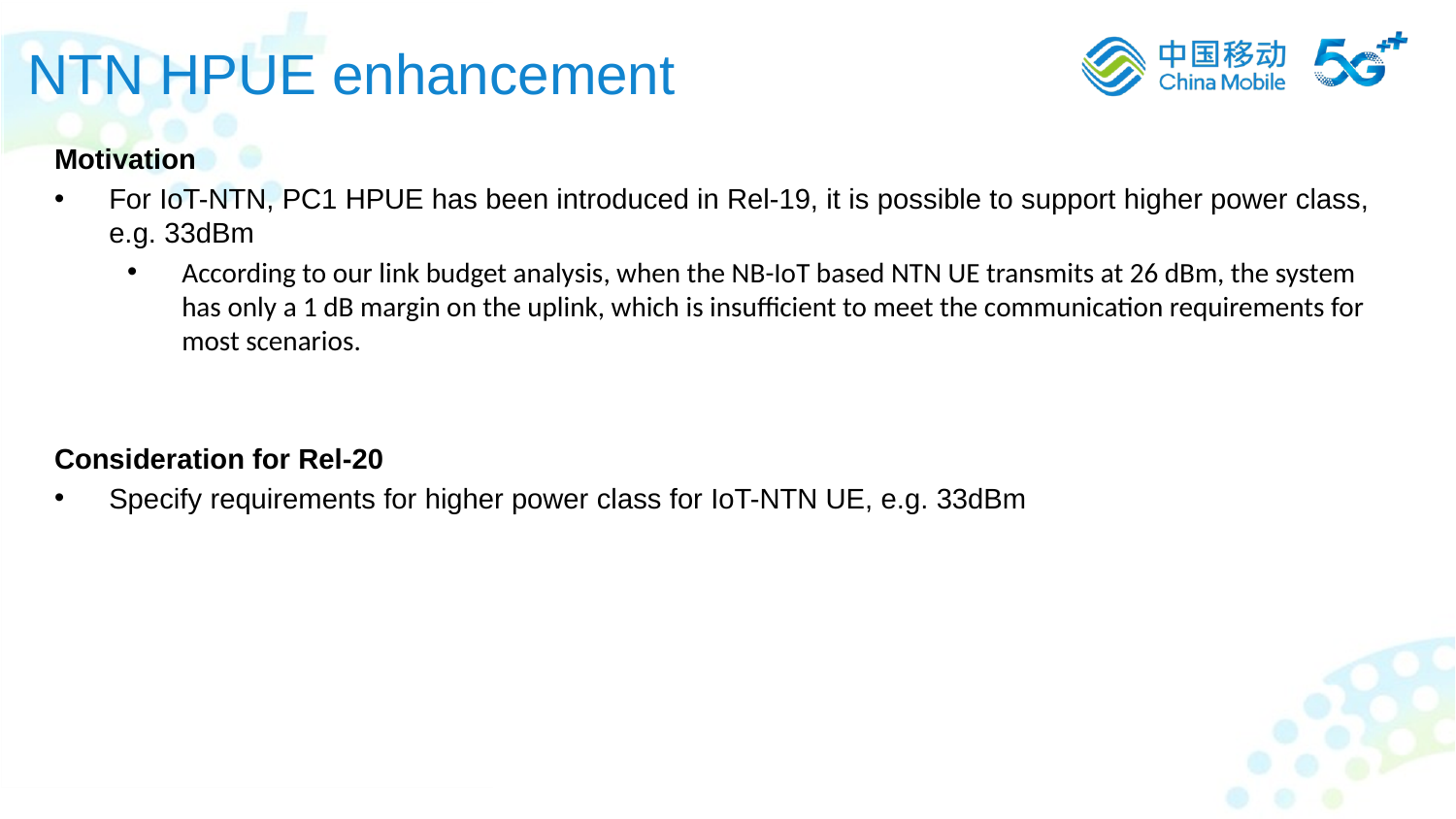

NTN HPUE enhancement
Motivation
For IoT-NTN, PC1 HPUE has been introduced in Rel-19, it is possible to support higher power class, e.g. 33dBm
According to our link budget analysis, when the NB-IoT based NTN UE transmits at 26 dBm, the system has only a 1 dB margin on the uplink, which is insufficient to meet the communication requirements for most scenarios.

Consideration for Rel-20
Specify requirements for higher power class for IoT-NTN UE, e.g. 33dBm